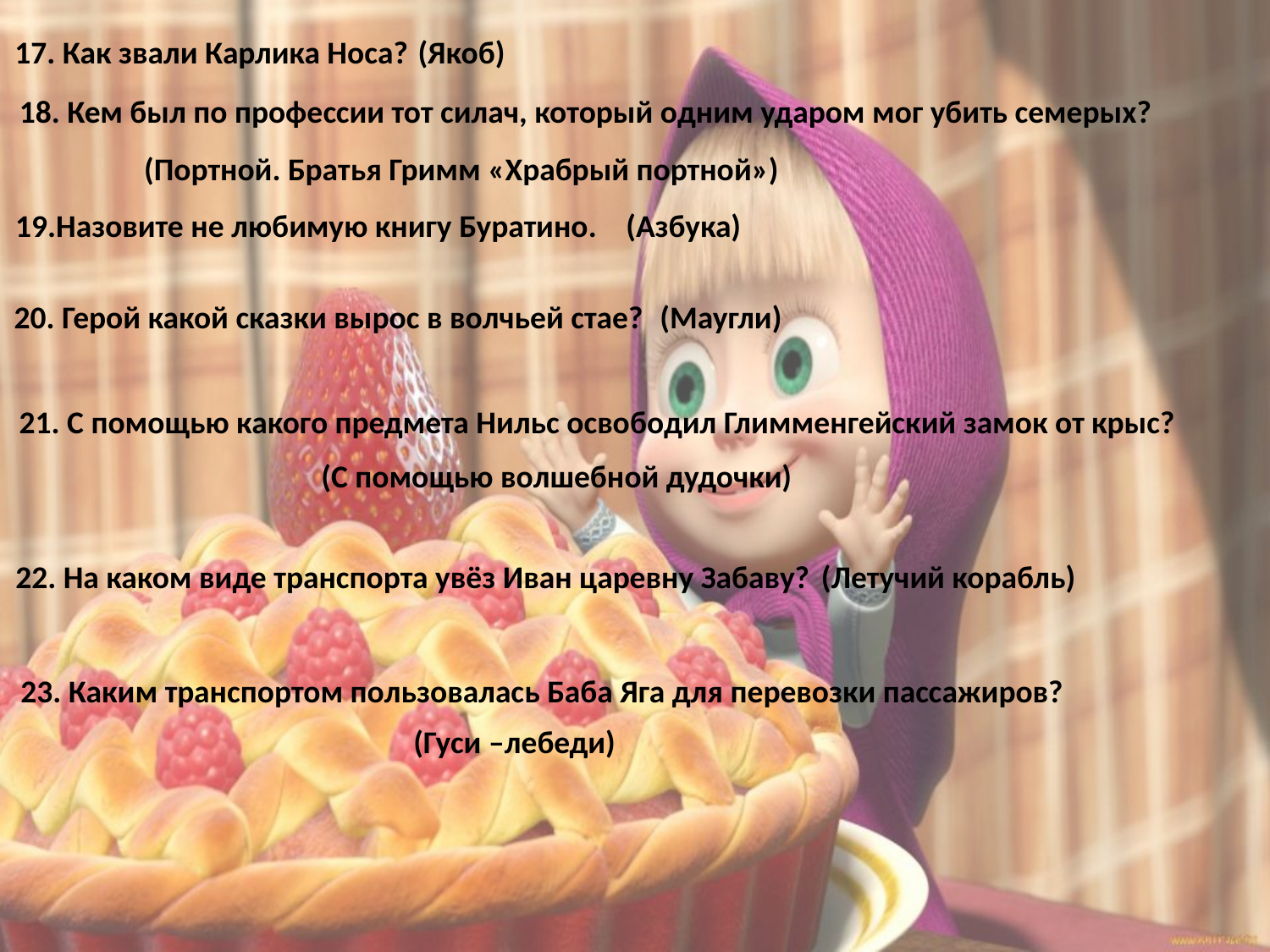

17. Как звали Карлика Носа?
(Якоб)
18. Кем был по профессии тот силач, который одним ударом мог убить семерых?
(Портной. Братья Гримм «Храбрый портной»)
19.Назовите не любимую книгу Буратино.
(Азбука)
20. Герой какой сказки вырос в волчьей стае?
(Маугли)
21. С помощью какого предмета Нильс освободил Глимменгейский замок от крыс?
(С помощью волшебной дудочки)
22. На каком виде транспорта увёз Иван царевну Забаву?
(Летучий корабль)
23. Каким транспортом пользовалась Баба Яга для перевозки пассажиров?
(Гуси –лебеди)